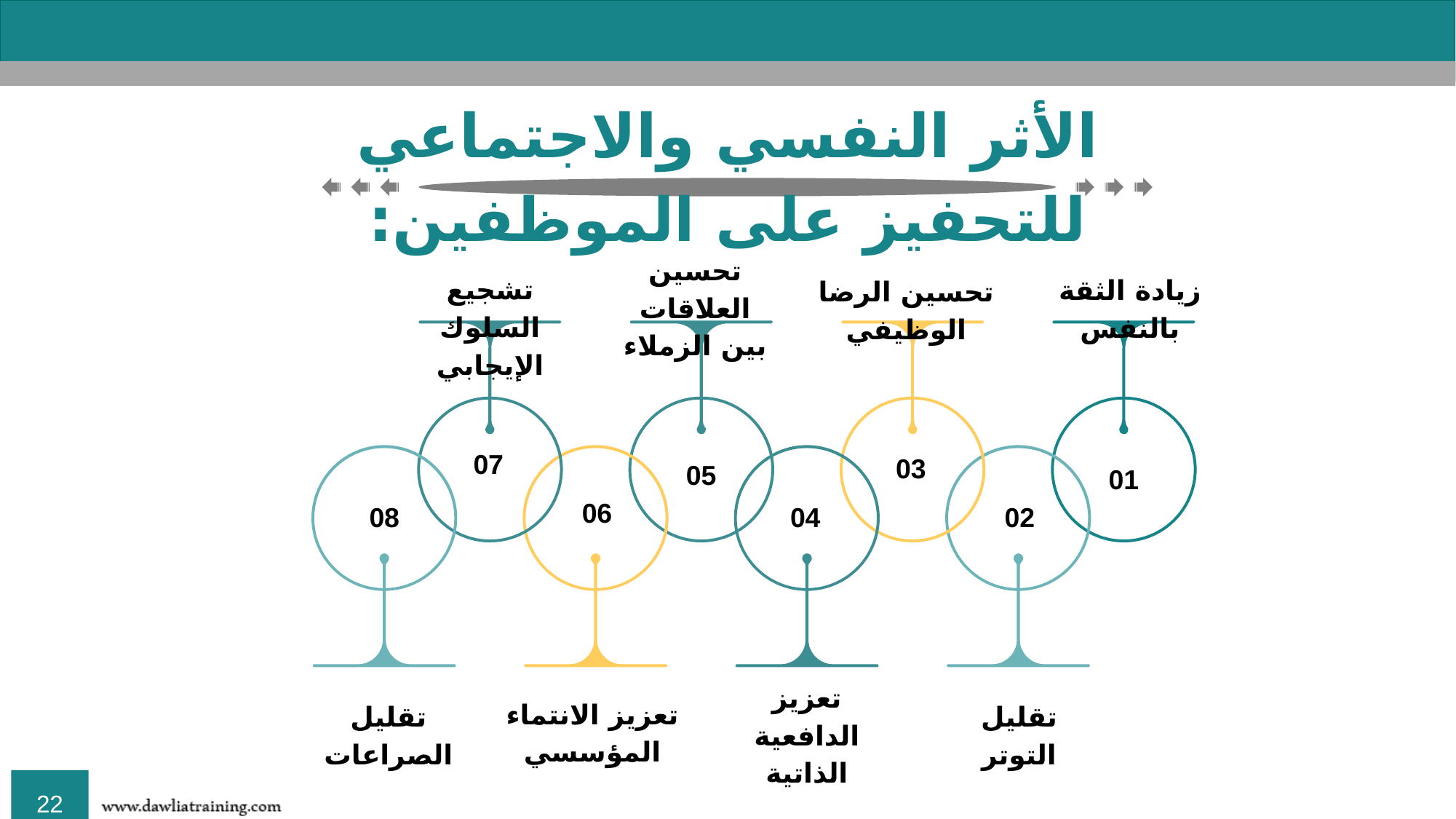

الأثر النفسي والاجتماعي للتحفيز على الموظفين:

تحسين العلاقات بين الزملاء

05
تشجيع السلوك الإيجابي

07
زيادة الثقة بالنفس

01
تحسين الرضا الوظيفي

03

08
تقليل الصراعات

06
تعزيز الانتماء المؤسسي

04
تعزيز الدافعية الذاتية

02
تقليل التوتر